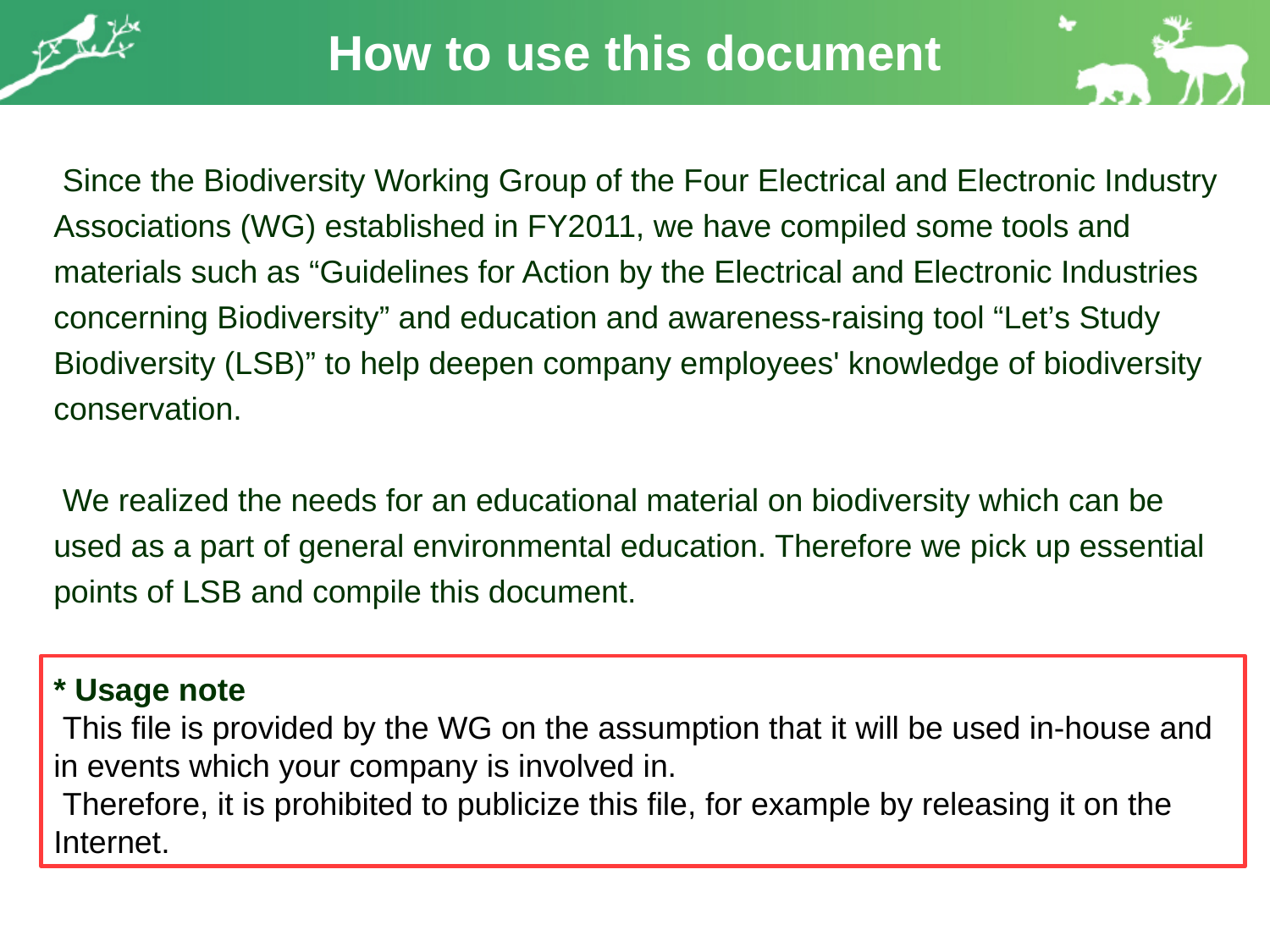

How to use this document
 Since the Biodiversity Working Group of the Four Electrical and Electronic Industry Associations (WG) established in FY2011, we have compiled some tools and materials such as “Guidelines for Action by the Electrical and Electronic Industries concerning Biodiversity” and education and awareness-raising tool “Let’s Study Biodiversity (LSB)” to help deepen company employees' knowledge of biodiversity conservation.

 We realized the needs for an educational material on biodiversity which can be used as a part of general environmental education. Therefore we pick up essential points of LSB and compile this document.
* Usage note
 This file is provided by the WG on the assumption that it will be used in-house and in events which your company is involved in.
 Therefore, it is prohibited to publicize this file, for example by releasing it on the Internet.